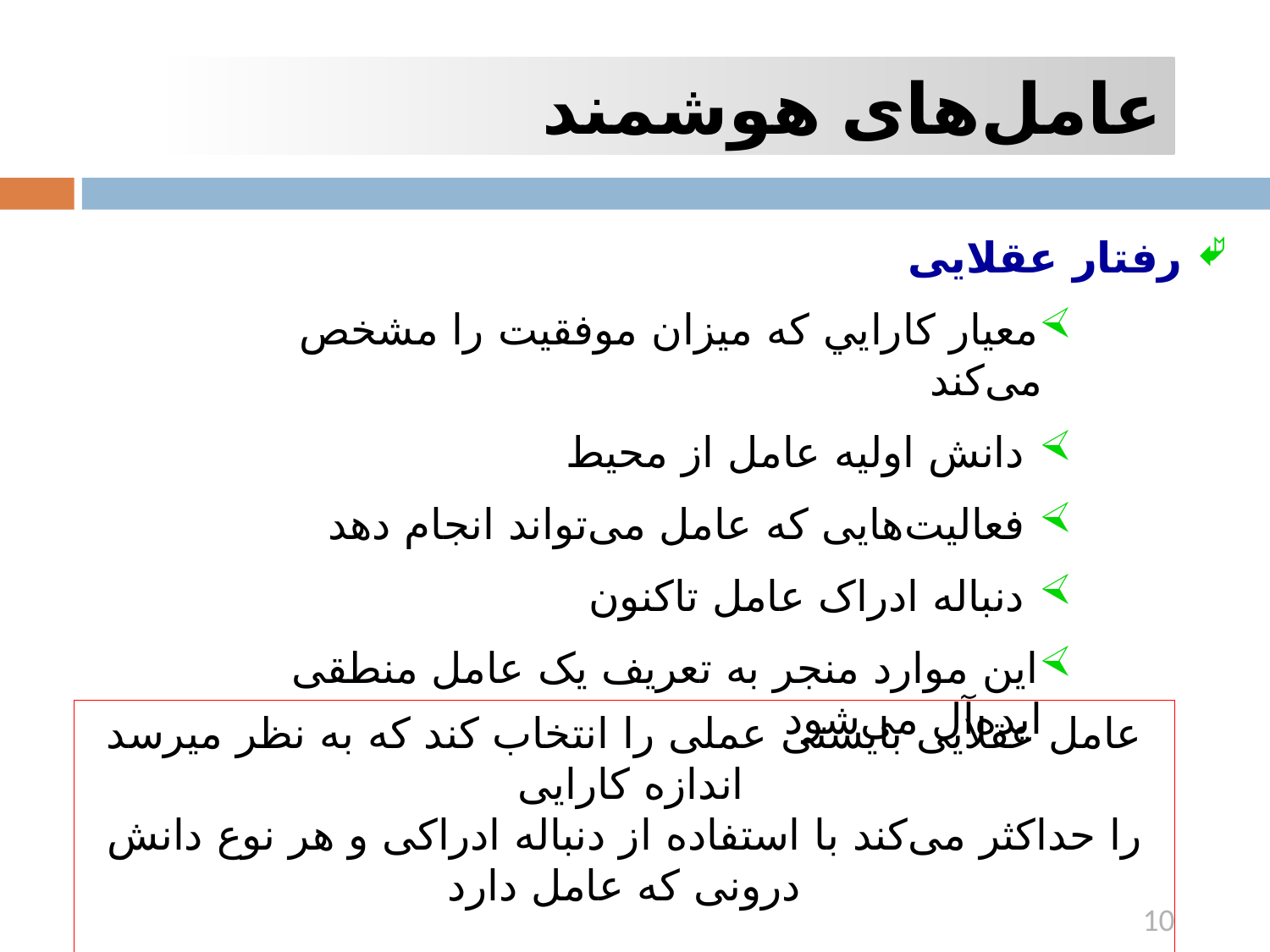

عامل‌های هوشمند
 رفتار عقلايی
معيار کارايي که میزان موفقيت را مشخص می‌‌کند
 دانش اولیه عامل از محيط
 فعاليت‌هایی که عامل می‌‌تواند انجام دهد
 دنباله ادراک عامل تاکنون
این موارد منجر به تعریف یک عامل منطقی ایده‌آل می‌شود
عامل عقلایی بایستی عملی را انتخاب کند که به نظر میرسد اندازه کارایی
را حداکثر می‌کند با استفاده از دنباله ادراکی و هر نوع دانش درونی که عامل دارد

10